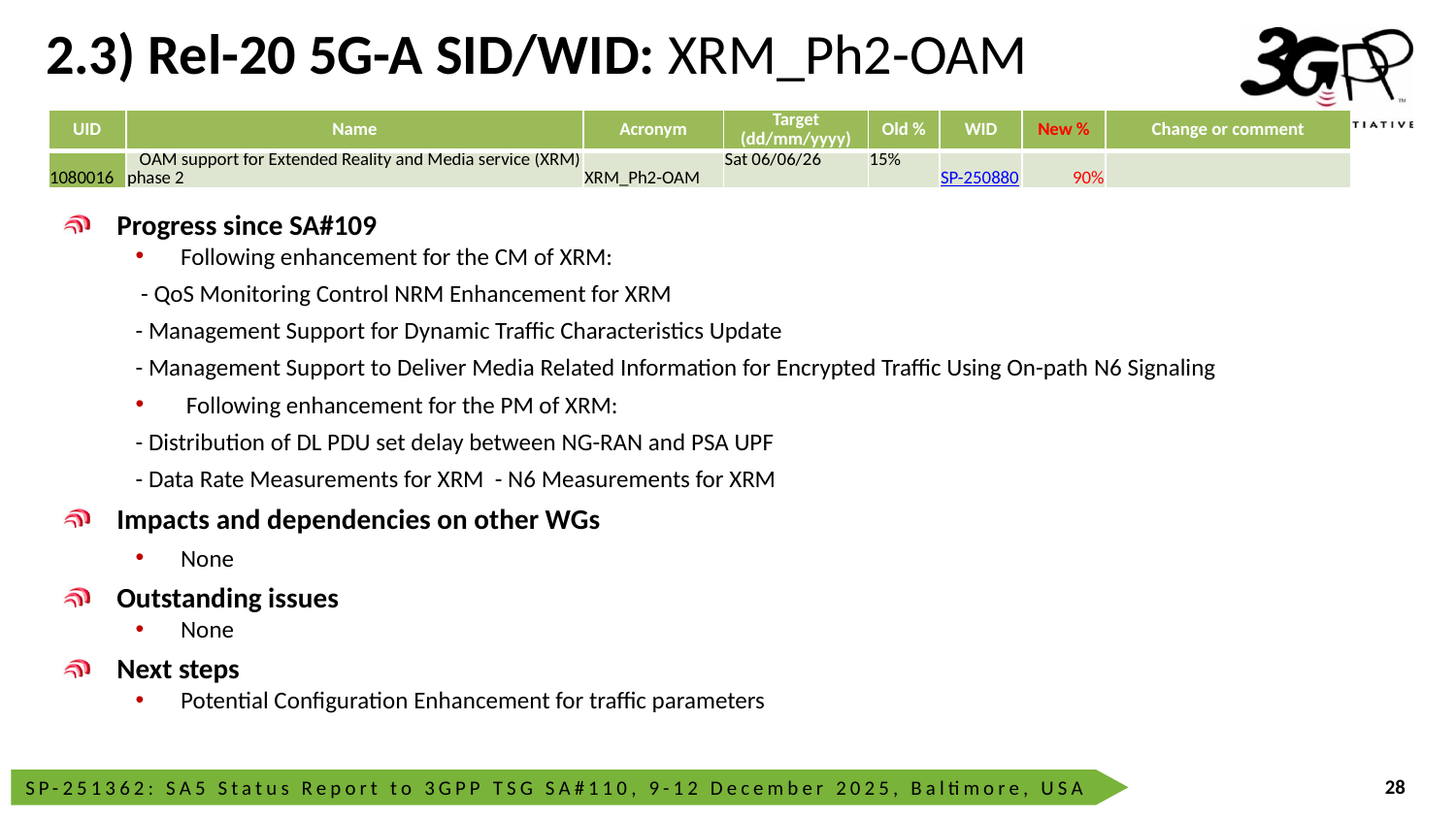

# 2.3) Rel-20 5G-A SID/WID: XRM_Ph2-OAM

| UID | Name | Acronym | Target (dd/mm/yyyy) | Old % | WID | New % | Change or comment |
| --- | --- | --- | --- | --- | --- | --- | --- |
| 1080016 | OAM support for Extended Reality and Media service (XRM) phase 2 | XRM\_Ph2-OAM | Sat 06/06/26 | 15% | SP-250880 | 90% |  |
Progress since SA#109
Following enhancement for the CM of XRM:
 - QoS Monitoring Control NRM Enhancement for XRM
- Management Support for Dynamic Traffic Characteristics Update
- Management Support to Deliver Media Related Information for Encrypted Traffic Using On-path N6 Signaling
 Following enhancement for the PM of XRM:
- Distribution of DL PDU set delay between NG-RAN and PSA UPF
- Data Rate Measurements for XRM  - N6 Measurements for XRM
Impacts and dependencies on other WGs
None
Outstanding issues
None
Next steps
Potential Configuration Enhancement for traffic parameters